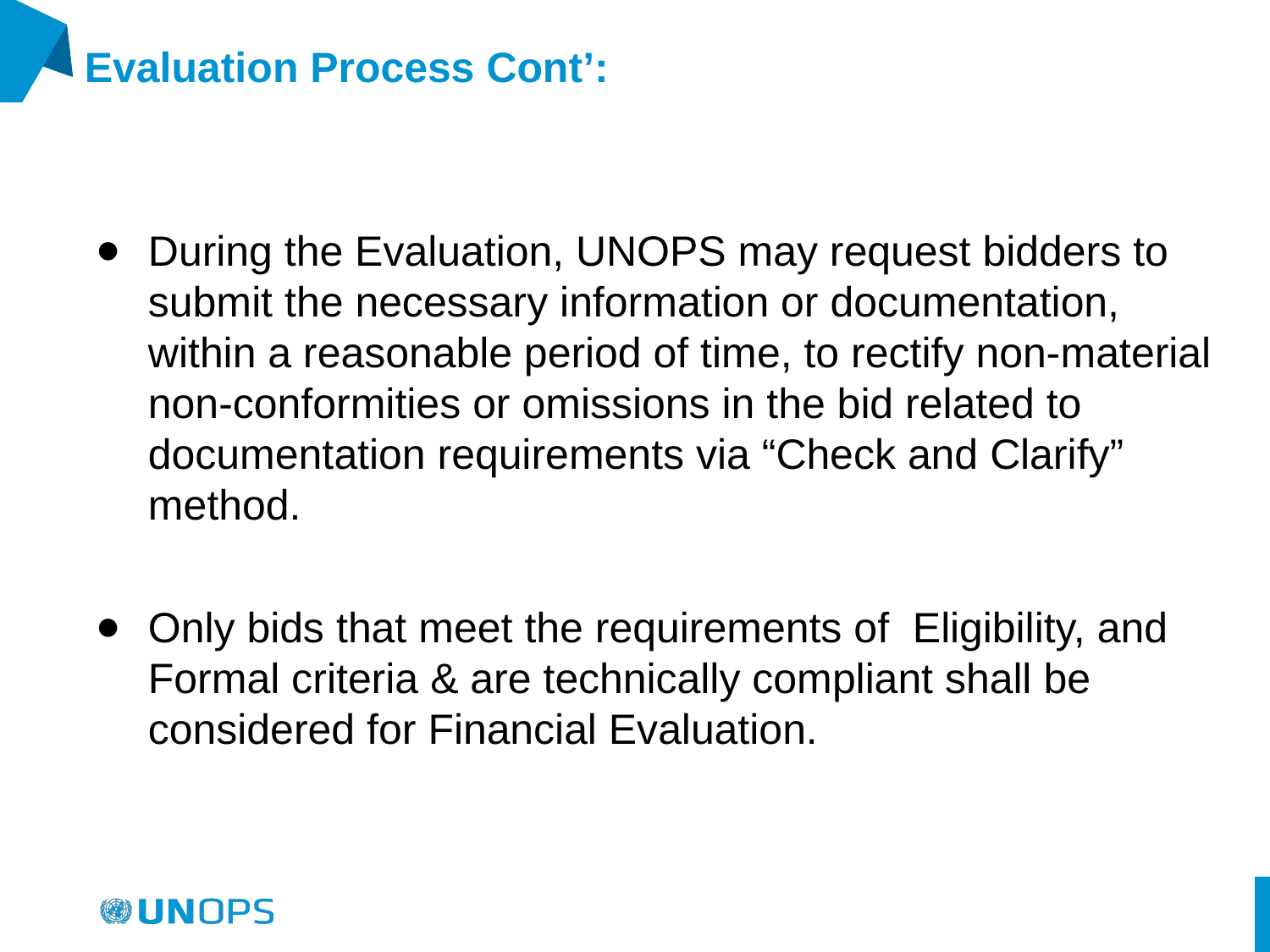

Evaluation Process Cont’:

During the Evaluation, UNOPS may request bidders to submit the necessary information or documentation, within a reasonable period of time, to rectify non-material non-conformities or omissions in the bid related to documentation requirements via “Check and Clarify” method.

Only bids that meet the requirements of  Eligibility, and Formal criteria & are technically compliant shall be considered for Financial Evaluation.